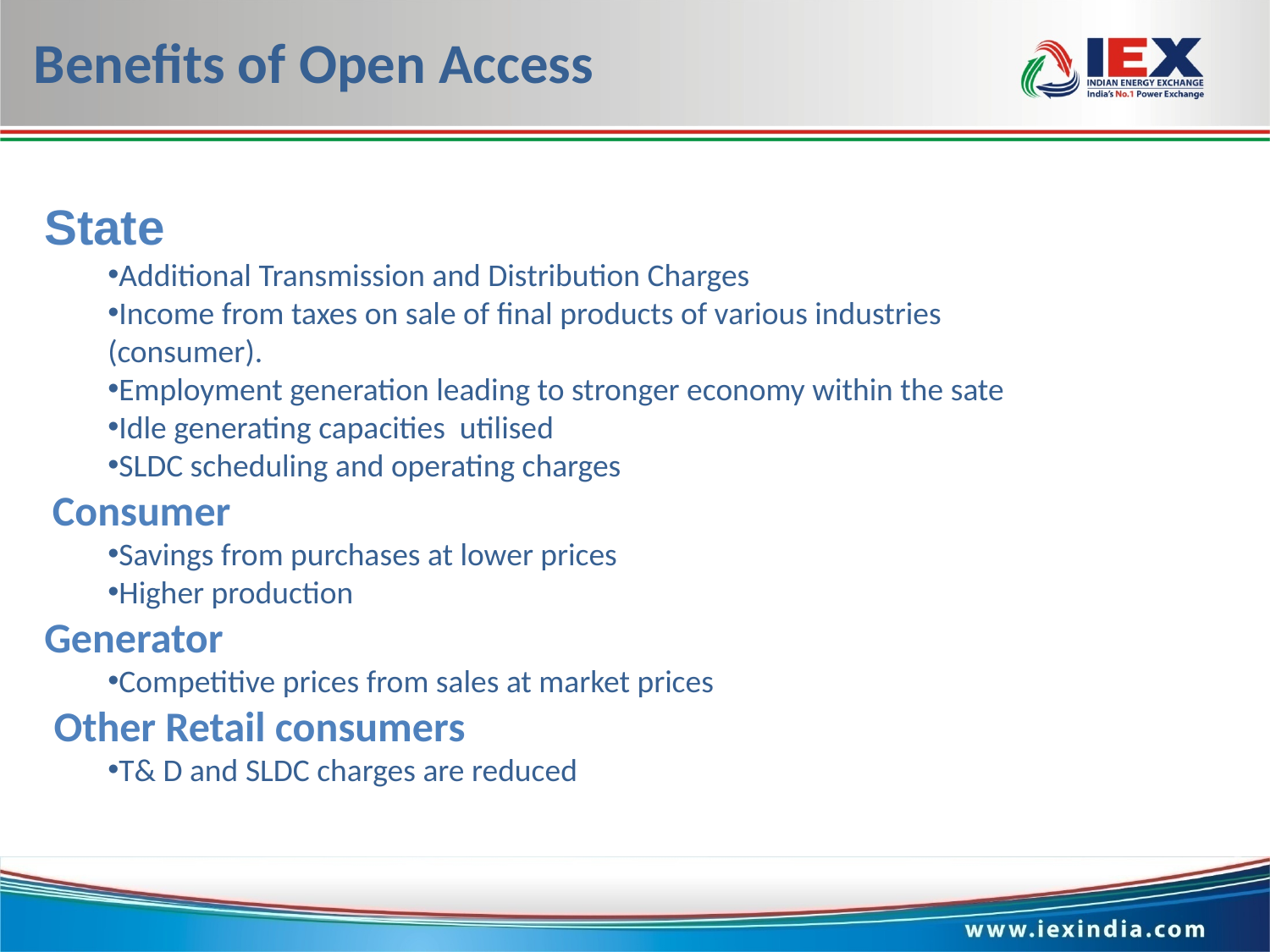

Benefits of Open Access
State
Additional Transmission and Distribution Charges
Income from taxes on sale of final products of various industries (consumer).
Employment generation leading to stronger economy within the sate
Idle generating capacities  utilised
SLDC scheduling and operating charges
 Consumer
Savings from purchases at lower prices
Higher production
Generator
Competitive prices from sales at market prices
 Other Retail consumers
T& D and SLDC charges are reduced